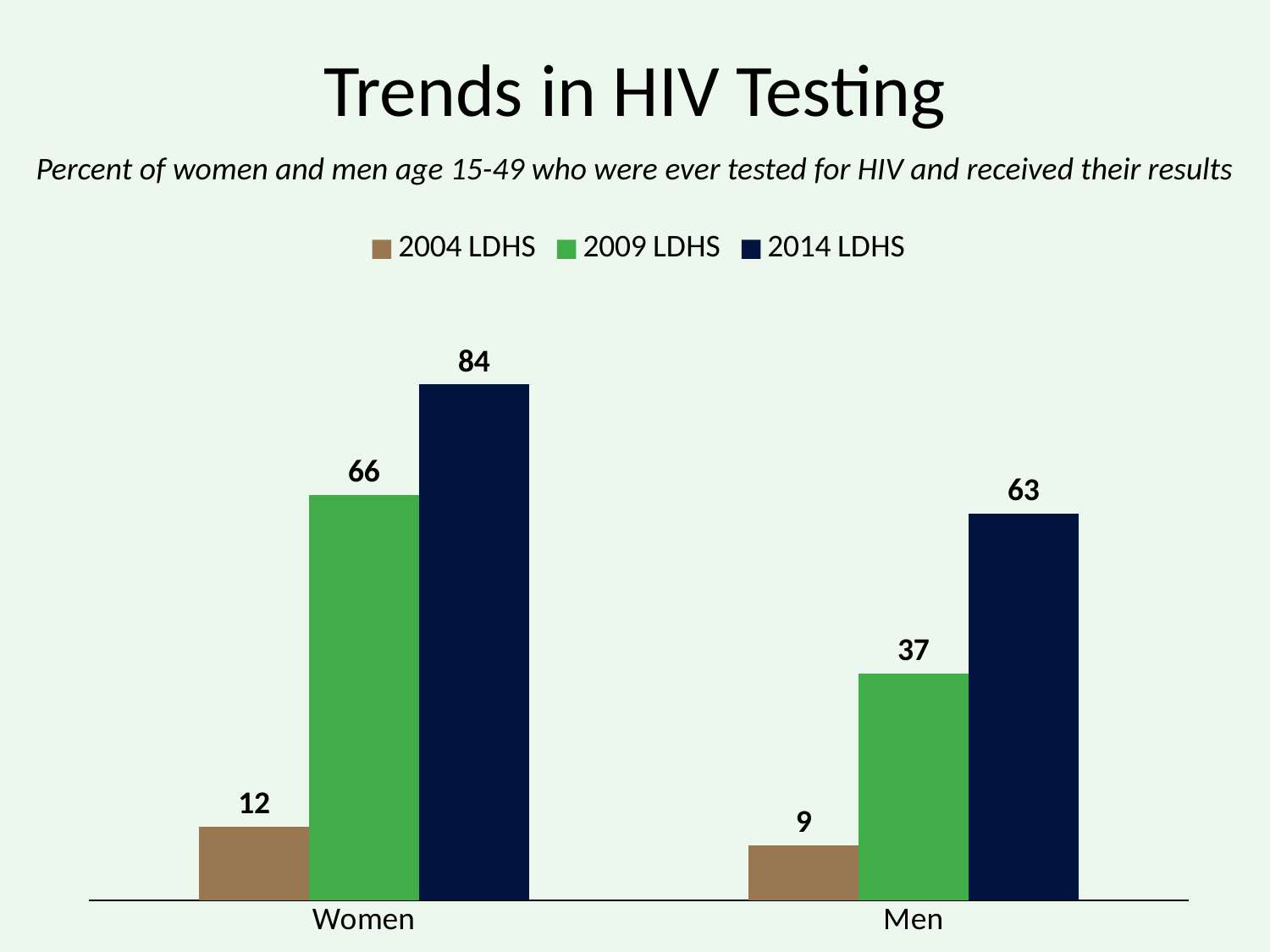

# Trends in HIV Testing
Percent of women and men age 15-49 who were ever tested for HIV and received their results

### Chart

| Category | 2004 LDHS | 2009 LDHS | 2014 LDHS |
|---|---|---|---|
| Women | 12.0 | 66.0 | 84.0 |
| Men | 9.0 | 37.0 | 63.0 |